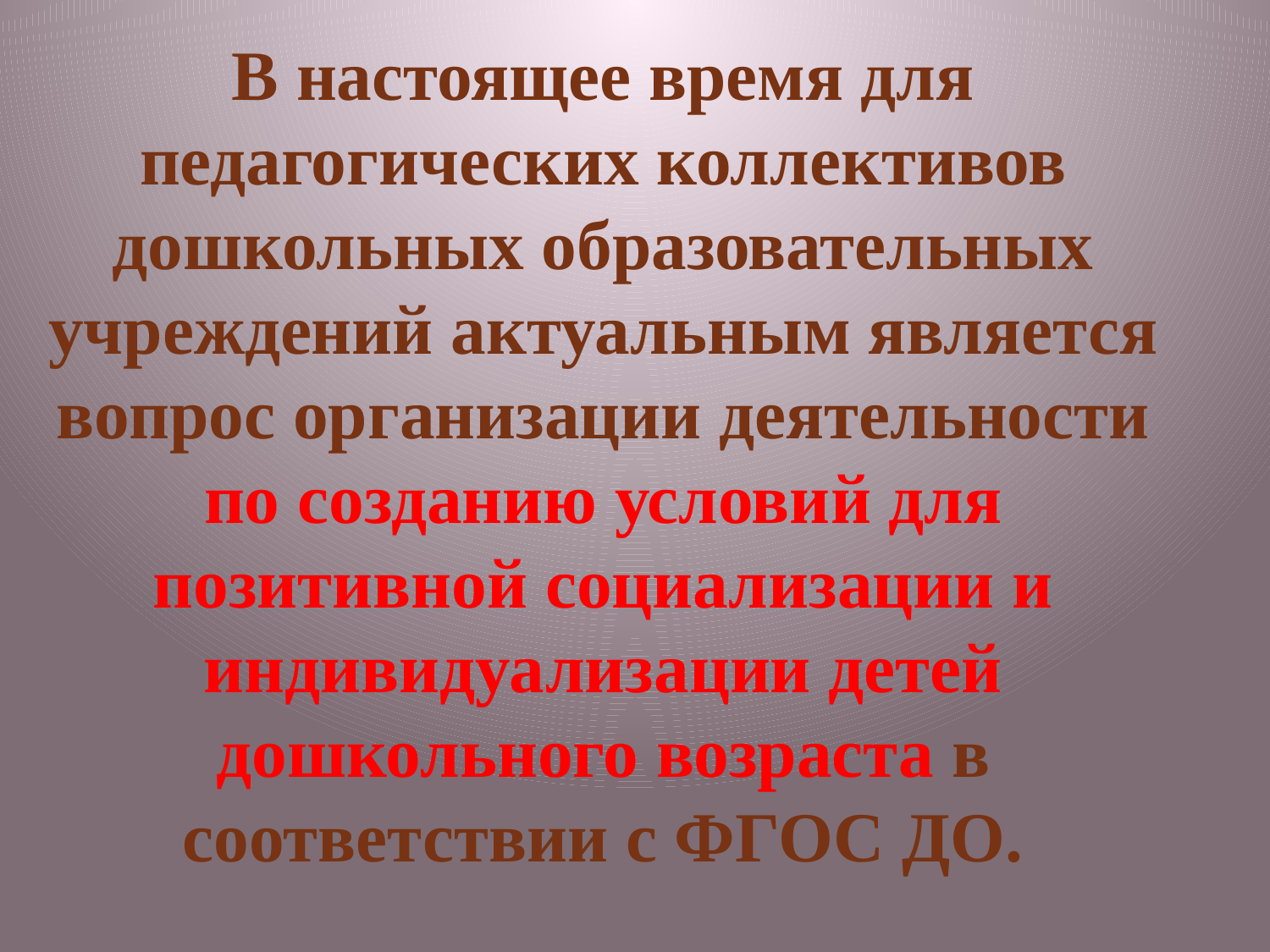

# В настоящее время для педагогических коллективов дошкольных образовательных учреждений актуальным является вопрос организации деятельности по созданию условий для позитивной социализации и индивидуализации детей дошкольного возраста в соответствии с ФГОС ДО.